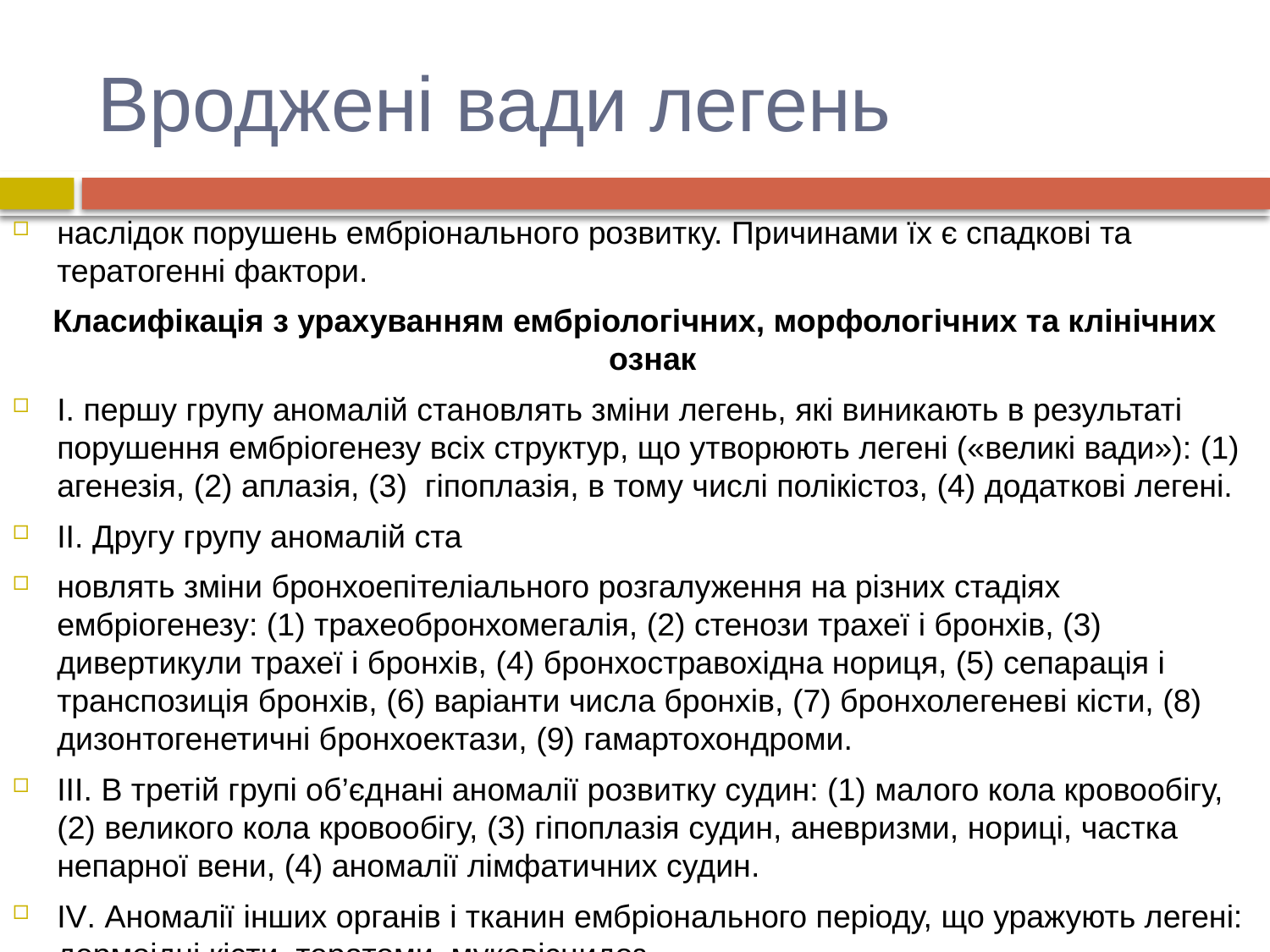

# Вроджені вади легень
наслідок порушень ембріонального розвитку. Причинами їх є спадкові та тератогенні фактори.
Класифікація з урахуванням ембріологічних, морфологічних та клінічних ознак
І. першу групу аномалій становлять зміни легень, які виникають в результаті порушення ембріогенезу всіх структур, що утворюють легені («великі вади»): (1) агенезія, (2) аплазія, (3)  гіпоплазія, в тому числі полікістоз, (4) додаткові легені.
ІІ. Другу групу аномалій ста
новлять зміни бронхоепітеліального розгалуження на різних стадіях ембріогенезу: (1) трахеобронхомегалія, (2) стенози трахеї і бронхів, (3) дивертикули трахеї і бронхів, (4) бронхостравохідна нориця, (5) сепарація і транспозиція бронхів, (6) варіанти числа бронхів, (7) бронхолегеневі кісти, (8) дизонтогенетичні бронхоектази, (9) гамартохондроми.
ІІІ. В третій групі об’єднані аномалії розвитку судин: (1) малого кола кровообігу, (2) великого кола кровообігу, (3) гіпоплазія судин, аневризми, нориці, частка непарної вени, (4) аномалії лімфатичних судин.
ІV. Аномалії інших органів і тканин ембріонального періоду, що уражують легені: дермоідні кісти, тератоми, муковісцидоз.